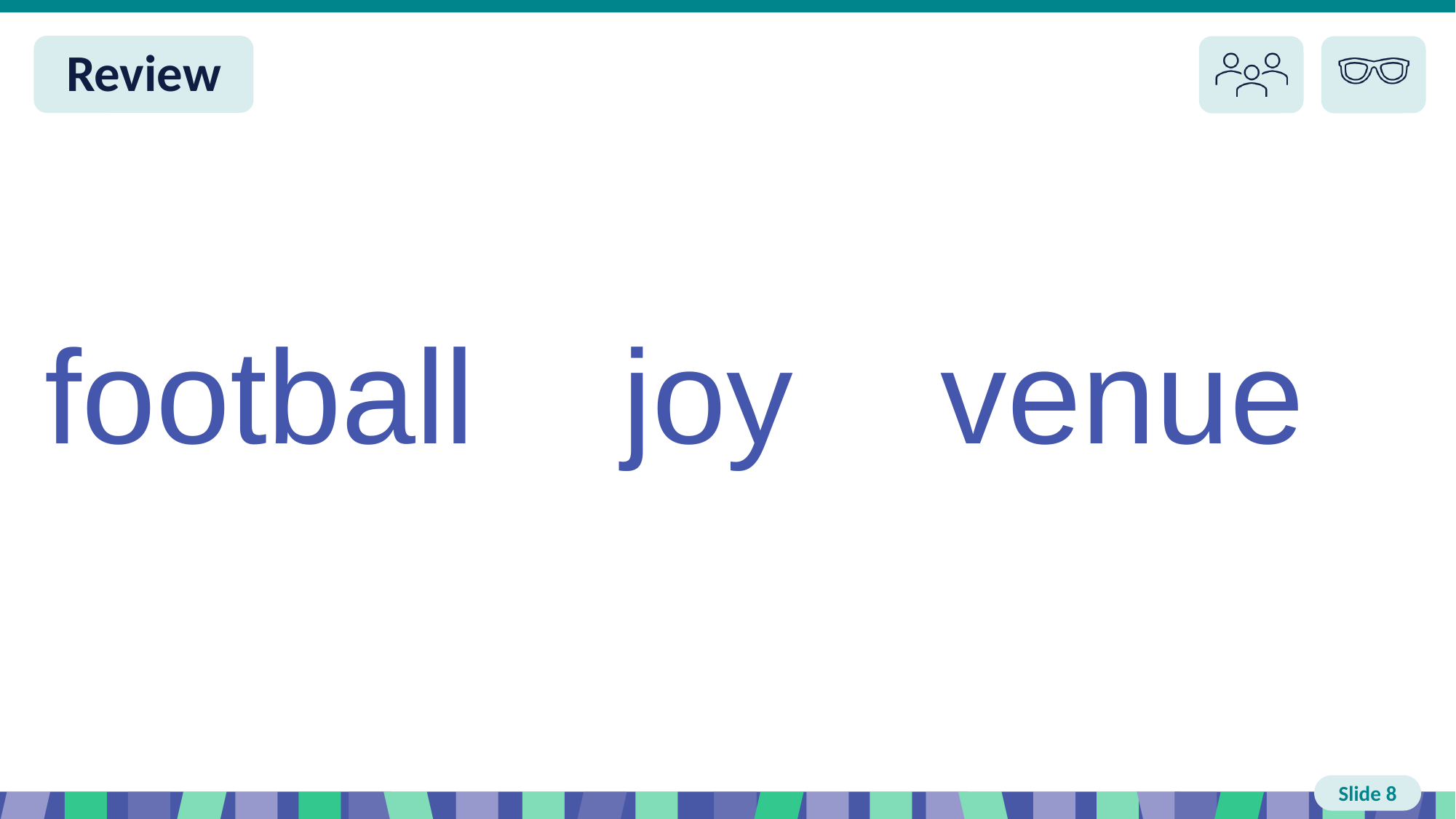

Slide 8 Review You do
football    joy    venue